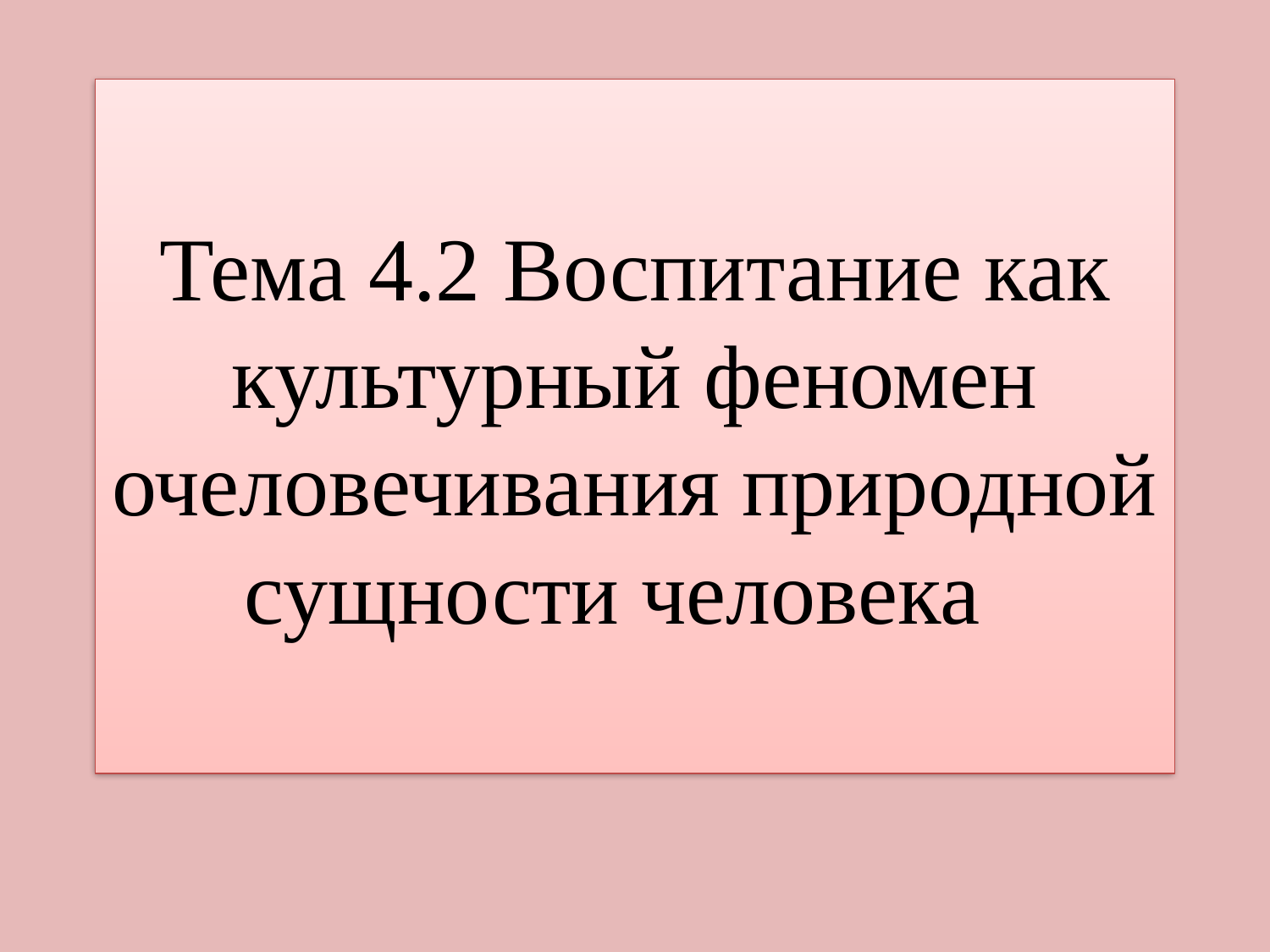

# Тема 4.2 Воспитание как культурный феномен очеловечивания природной сущности человека